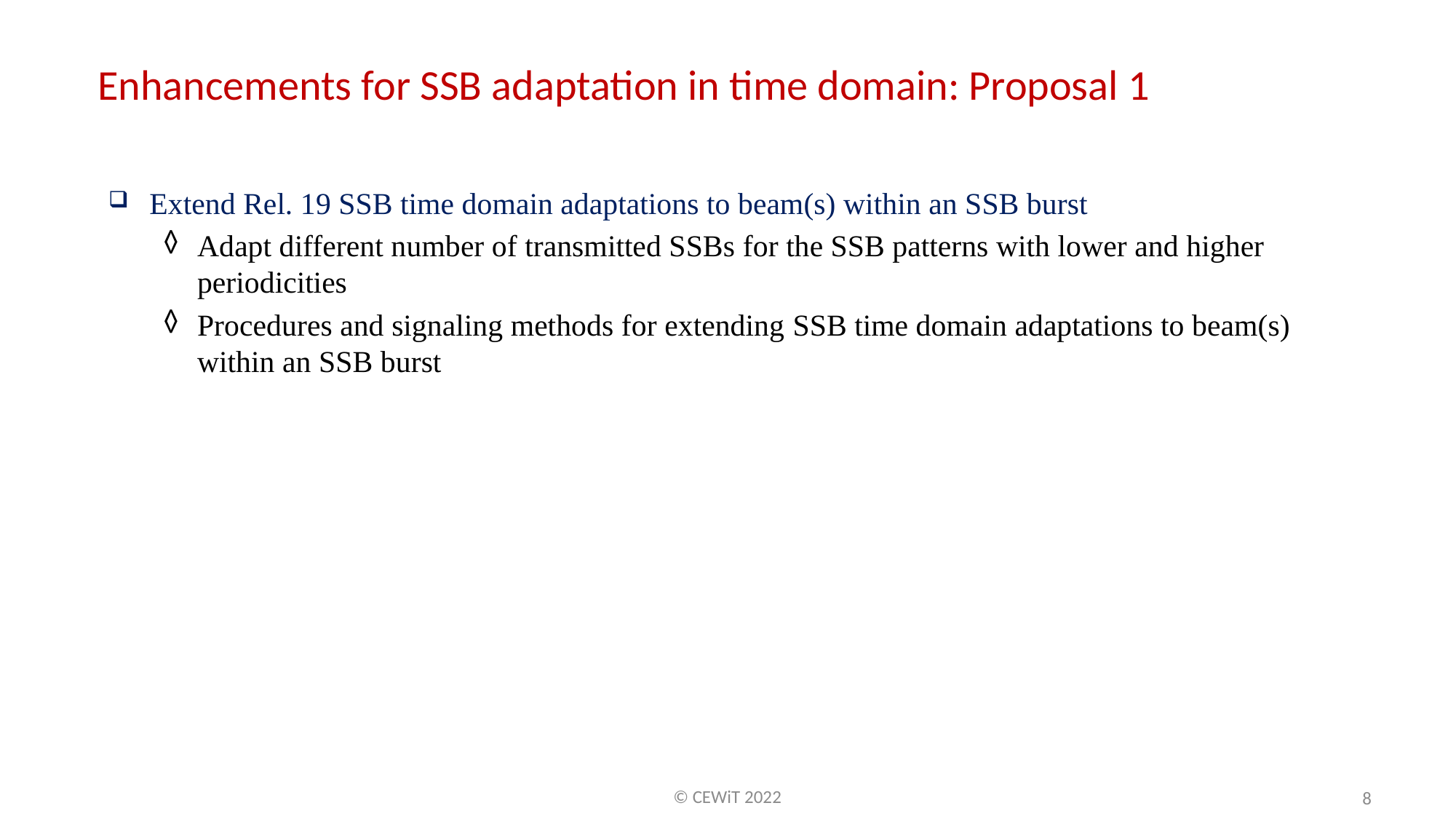

Enhancements for SSB adaptation in time domain: Proposal 1
Extend Rel. 19 SSB time domain adaptations to beam(s) within an SSB burst
Adapt different number of transmitted SSBs for the SSB patterns with lower and higher periodicities
Procedures and signaling methods for extending SSB time domain adaptations to beam(s) within an SSB burst

© CEWiT 2022
8